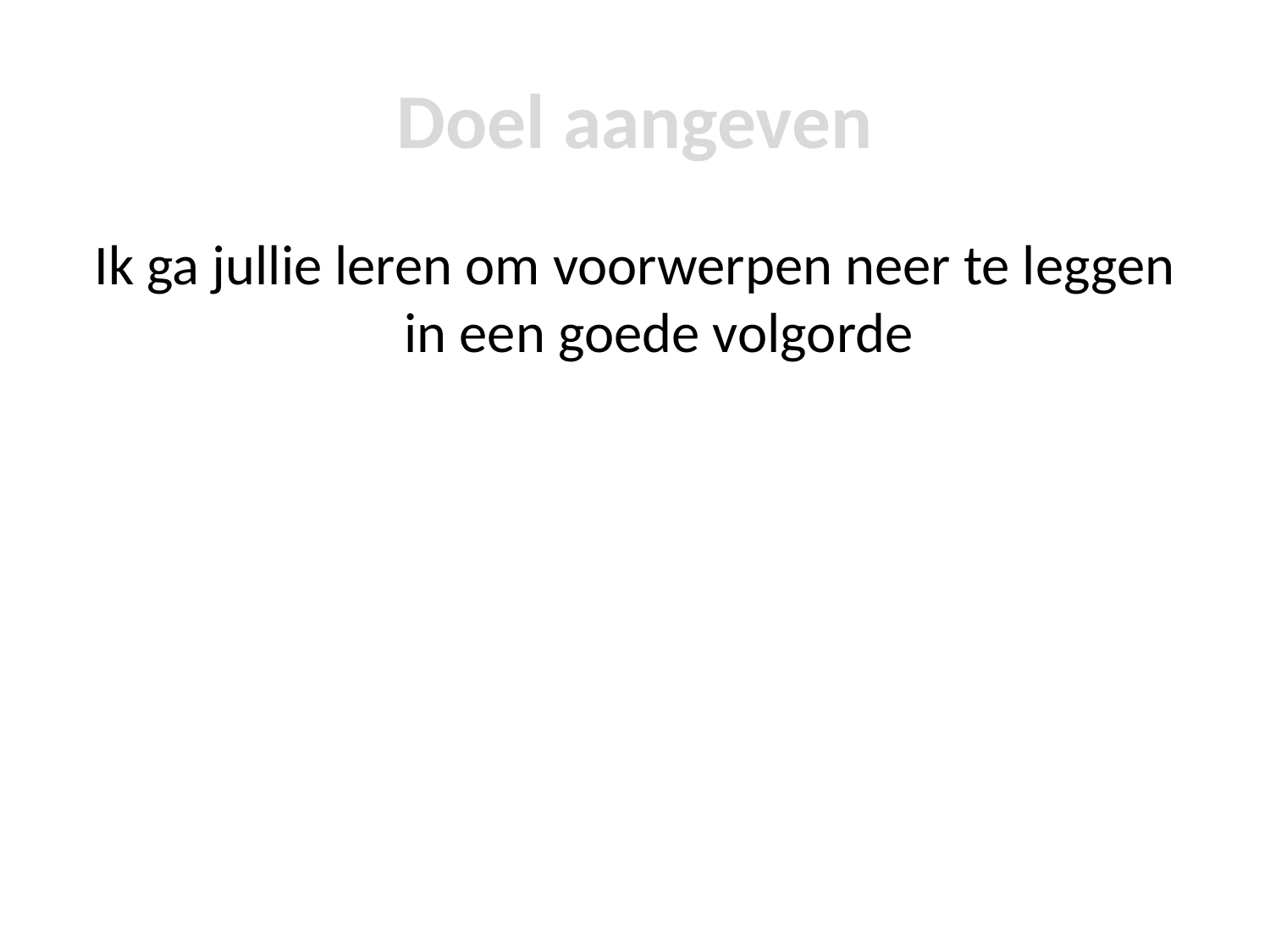

# Doel aangeven
Ik ga jullie leren om voorwerpen neer te leggen in een goede volgorde